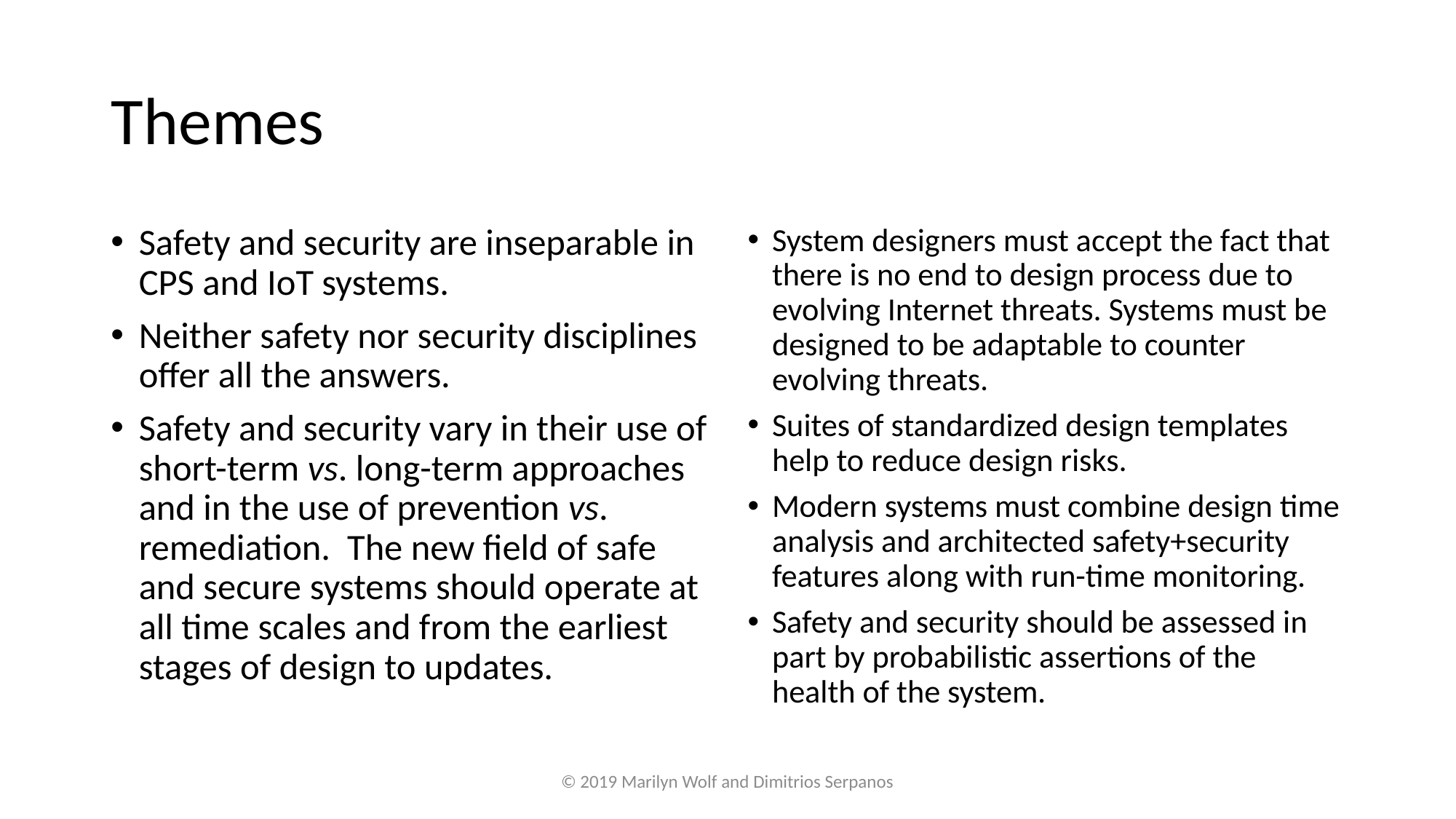

# Themes
Safety and security are inseparable in CPS and IoT systems.
Neither safety nor security disciplines offer all the answers.
Safety and security vary in their use of short-term vs. long-term approaches and in the use of prevention vs. remediation.  The new field of safe and secure systems should operate at all time scales and from the earliest stages of design to updates.

System designers must accept the fact that there is no end to design process due to evolving Internet threats. Systems must be designed to be adaptable to counter evolving threats.
Suites of standardized design templates help to reduce design risks.
Modern systems must combine design time analysis and architected safety+security features along with run-time monitoring.
Safety and security should be assessed in part by probabilistic assertions of the health of the system.
© 2019 Marilyn Wolf and Dimitrios Serpanos